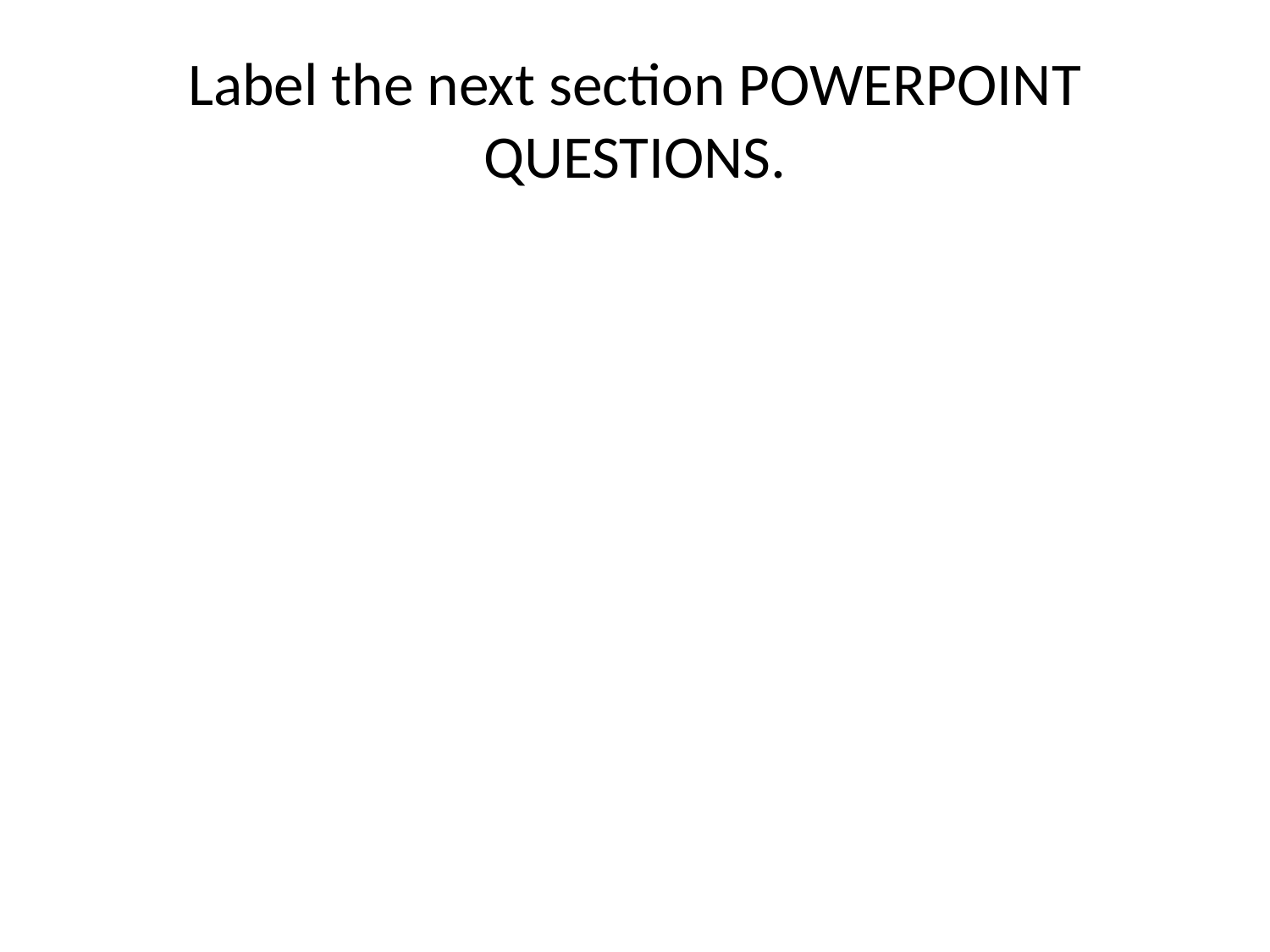

# Label the next section POWERPOINT QUESTIONS.